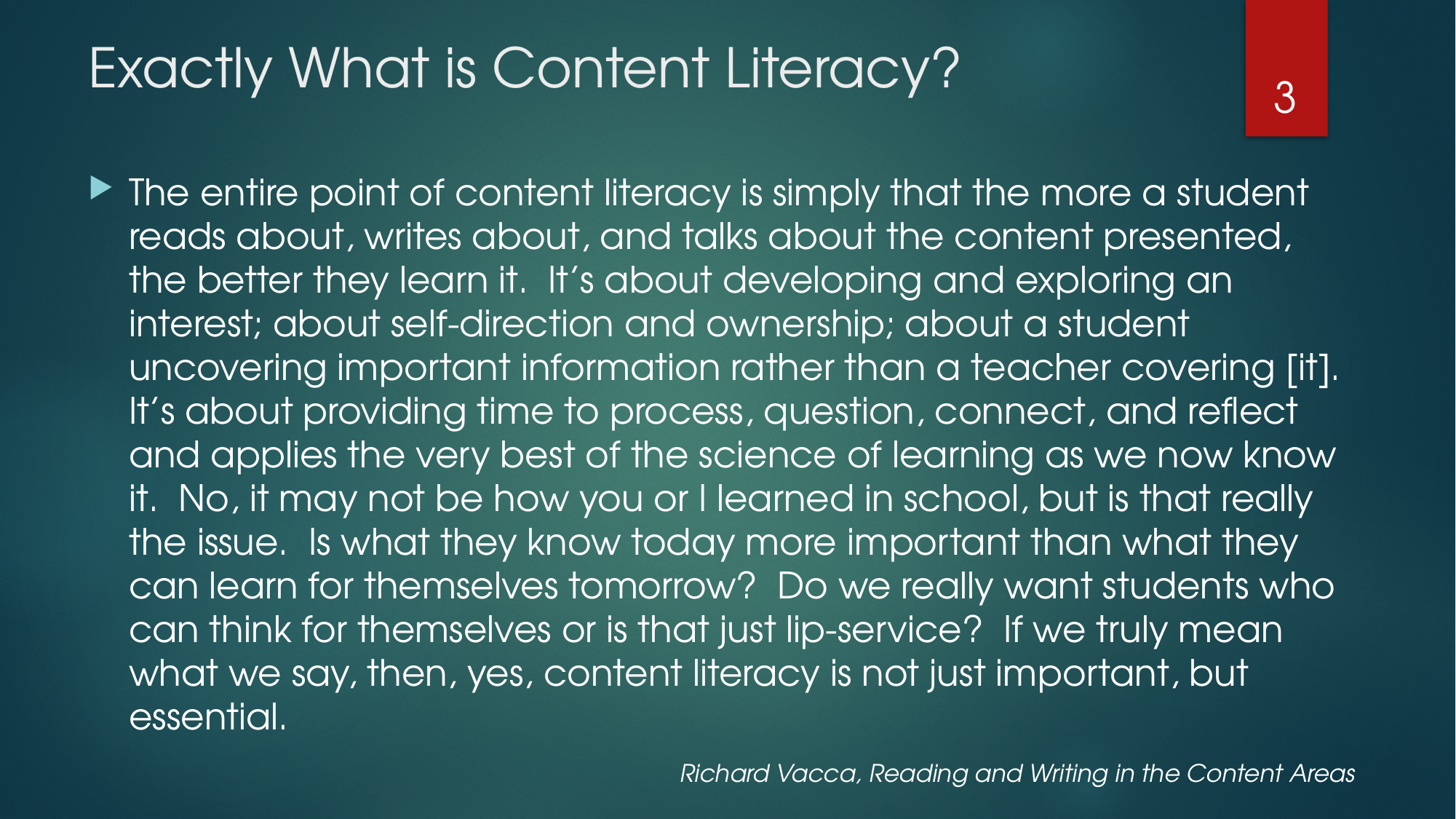

# Exactly What is Content Literacy?
3
The entire point of content literacy is simply that the more a student reads about, writes about, and talks about the content presented, the better they learn it.  It’s about developing and exploring an interest; about self-direction and ownership; about a student uncovering important information rather than a teacher covering [it]. It’s about providing time to process, question, connect, and reflect and applies the very best of the science of learning as we now know it.  No, it may not be how you or I learned in school, but is that really the issue.  Is what they know today more important than what they can learn for themselves tomorrow?  Do we really want students who can think for themselves or is that just lip-service?  If we truly mean what we say, then, yes, content literacy is not just important, but essential.
    Richard Vacca, Reading and Writing in the Content Areas